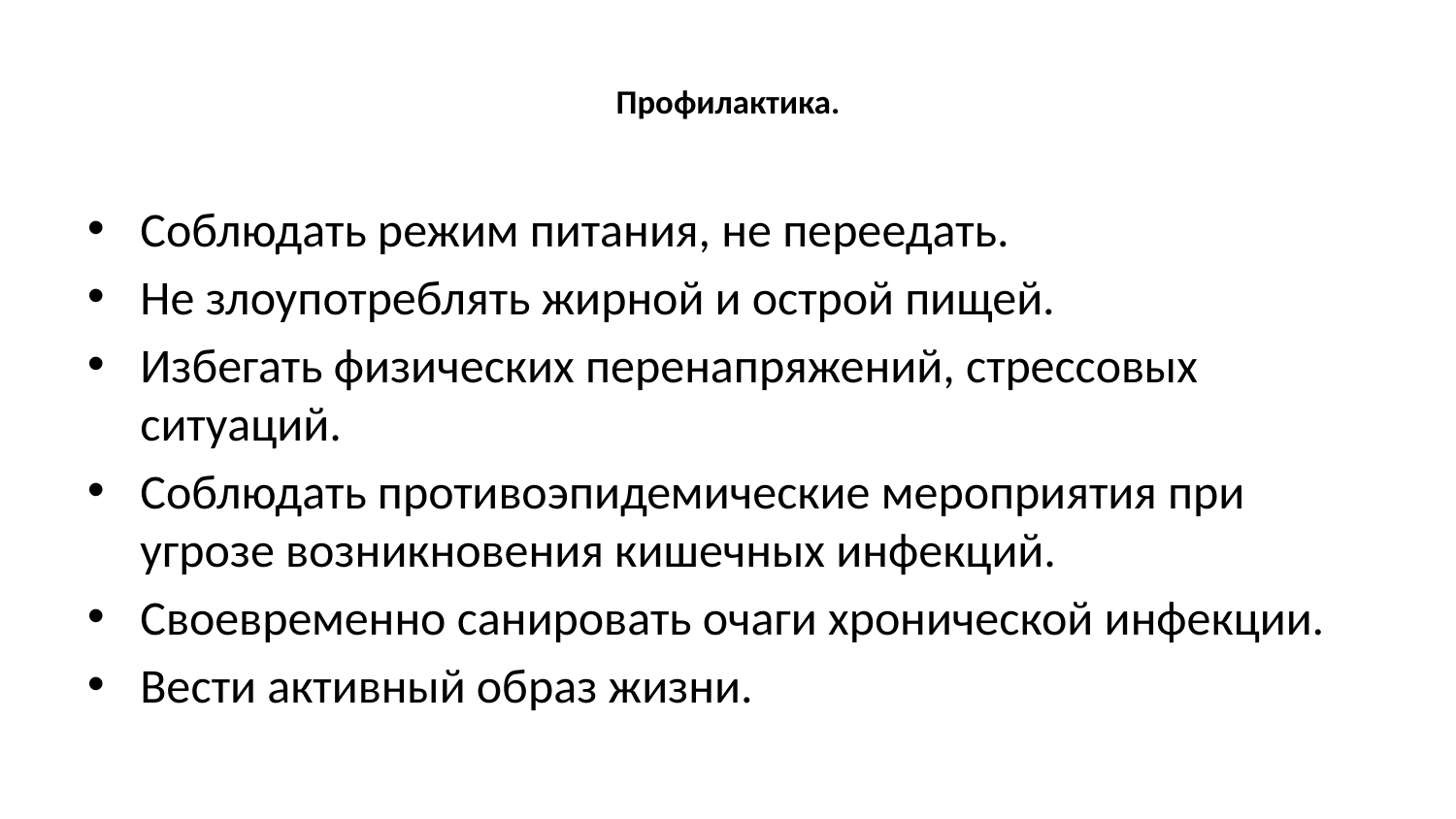

# Профилактика.
Соблюдать режим питания, не переедать.
Не злоупотреблять жирной и острой пищей.
Избегать физических перенапряжений, стрессовых ситуаций.
Соблюдать противоэпидемические мероприятия при угрозе возникновения кишечных инфекций.
Своевременно санировать очаги хронической инфекции.
Вести активный образ жизни.